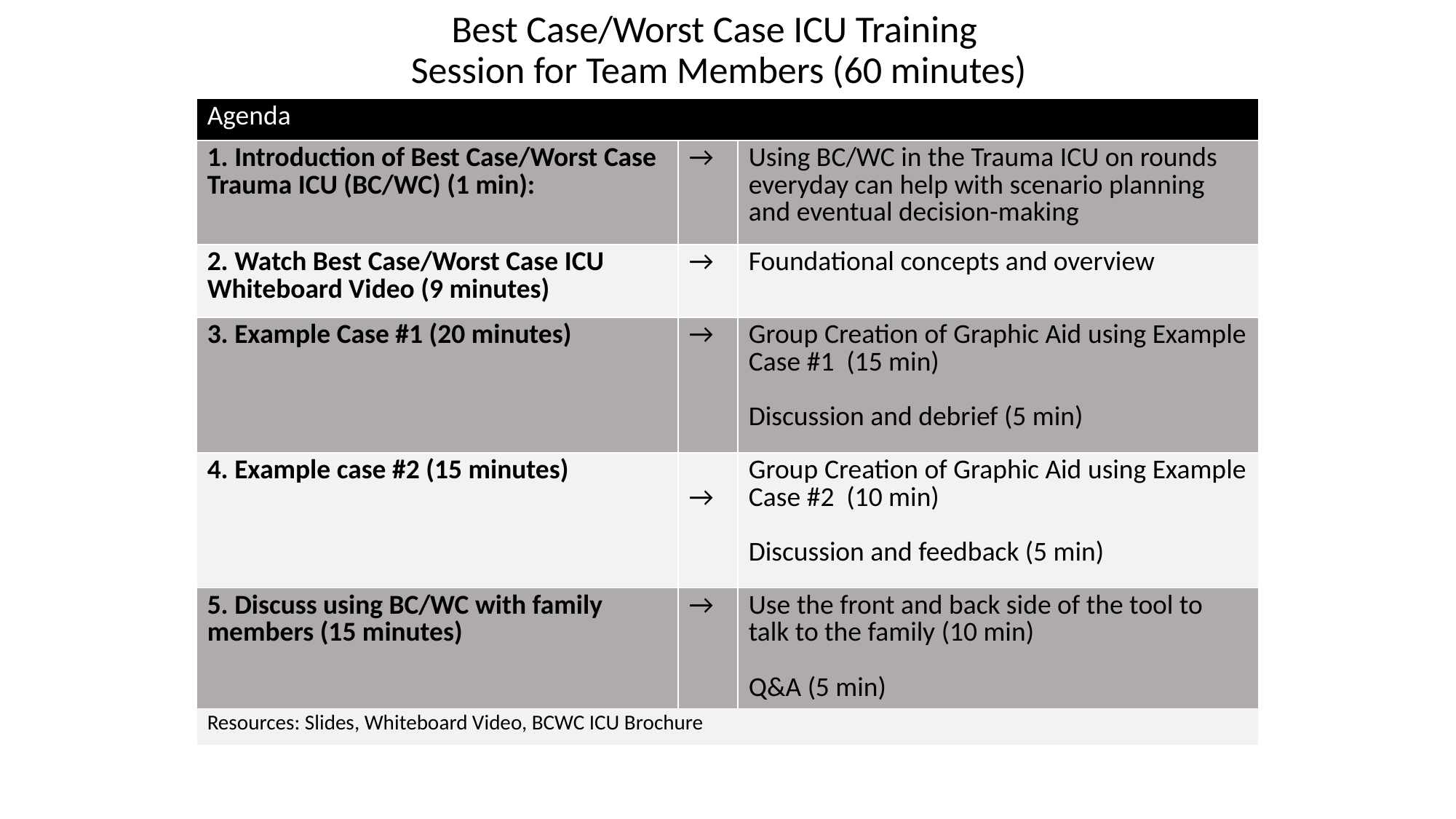

# Best Case/Worst Case ICU Training Session for Team Members (60 minutes)
| Agenda |  |  |
| --- | --- | --- |
| 1. Introduction of Best Case/Worst Case Trauma ICU (BC/WC) (1 min): | → | Using BC/WC in the Trauma ICU on rounds everyday can help with scenario planning and eventual decision-making |
| 2. Watch Best Case/Worst Case ICU Whiteboard Video (9 minutes) | → | Foundational concepts and overview |
| 3. Example Case #1 (20 minutes) | → | Group Creation of Graphic Aid using Example Case #1 (15 min) Discussion and debrief (5 min) |
| 4. Example case #2 (15 minutes) | → | Group Creation of Graphic Aid using Example Case #2 (10 min) Discussion and feedback (5 min) |
| 5. Discuss using BC/WC with family members (15 minutes) | → | Use the front and back side of the tool to talk to the family (10 min) Q&A (5 min) |
| Resources: Slides, Whiteboard Video, BCWC ICU Brochure |  |  |